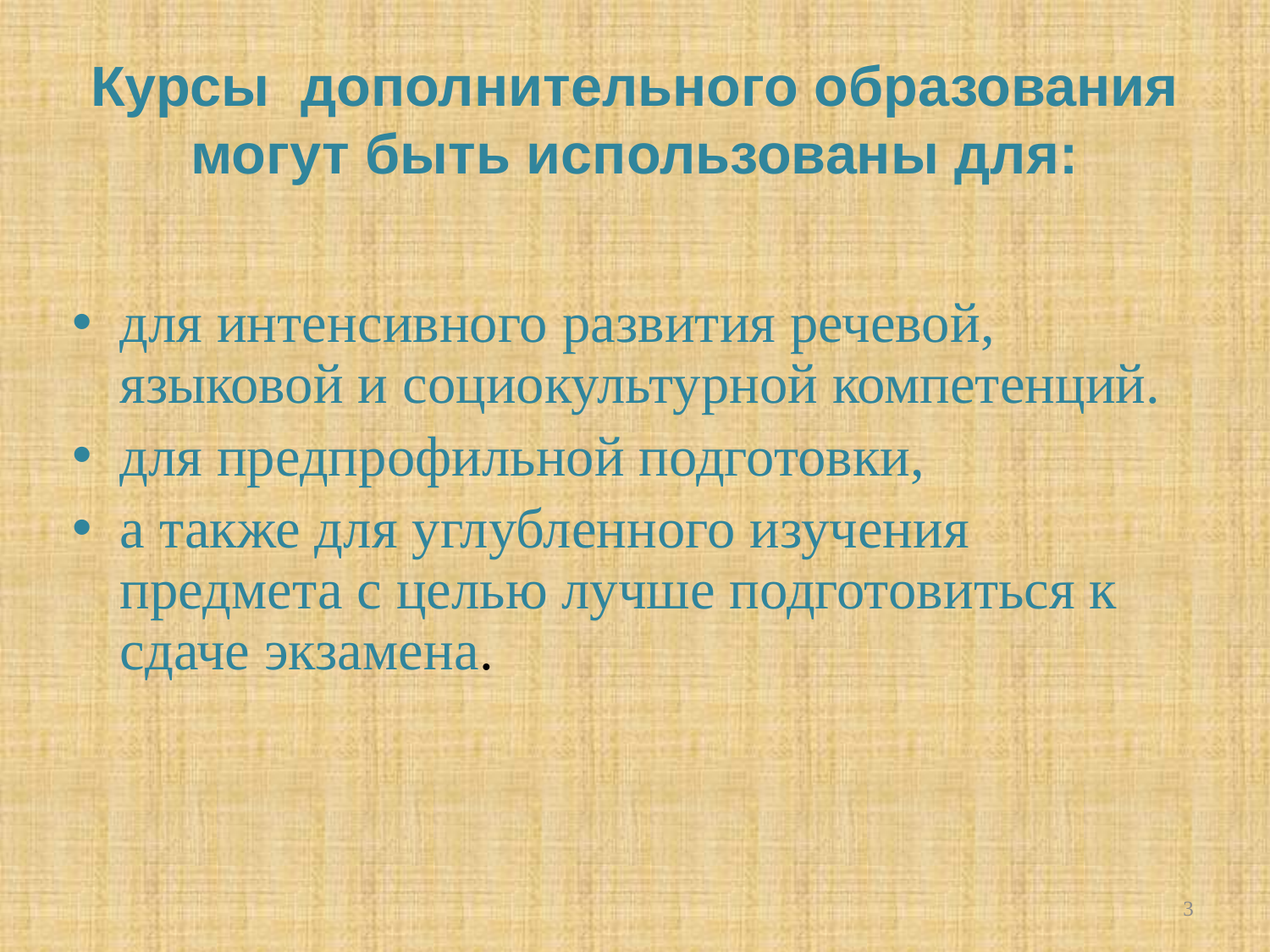

# Курсы  дополнительного образования могут быть использованы для:
для интенсивного развития речевой, языковой и социокультурной компетенций.
для предпрофильной подготовки,
а также для углубленного изучения предмета с целью лучше подготовиться к сдаче экзамена.

3